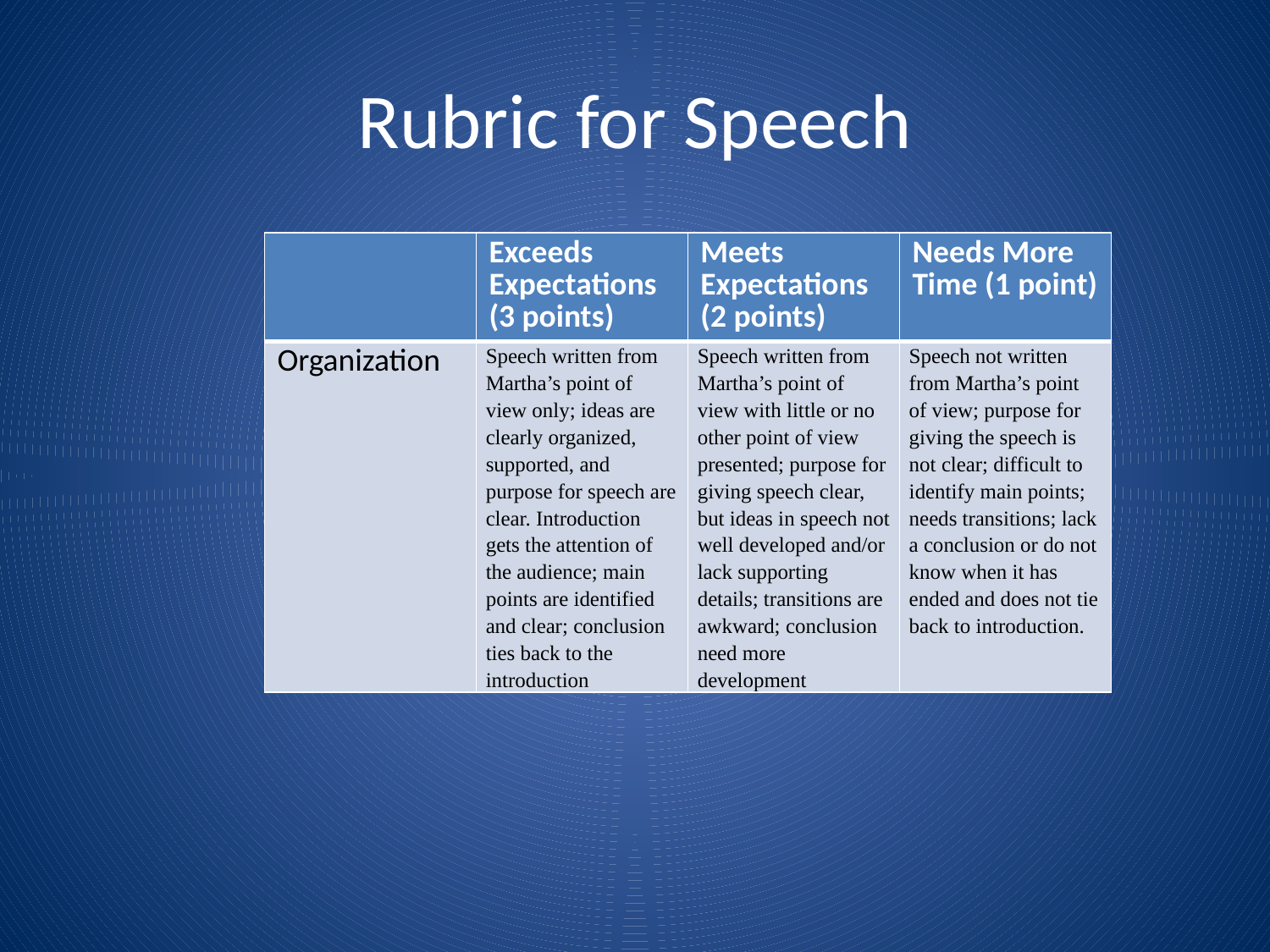

# Rubric for Speech

|  | Exceeds Expectations (3 points) | Meets Expectations (2 points) | Needs More Time (1 point) |
| --- | --- | --- | --- |
| Organization | Speech written from Martha’s point of view only; ideas are clearly organized, supported, and purpose for speech are clear. Introduction gets the attention of the audience; main points are identified and clear; conclusion ties back to the introduction | Speech written from Martha’s point of view with little or no other point of view presented; purpose for giving speech clear, but ideas in speech not well developed and/or lack supporting details; transitions are awkward; conclusion need more development | Speech not written from Martha’s point of view; purpose for giving the speech is not clear; difficult to identify main points; needs transitions; lack a conclusion or do not know when it has ended and does not tie back to introduction. |